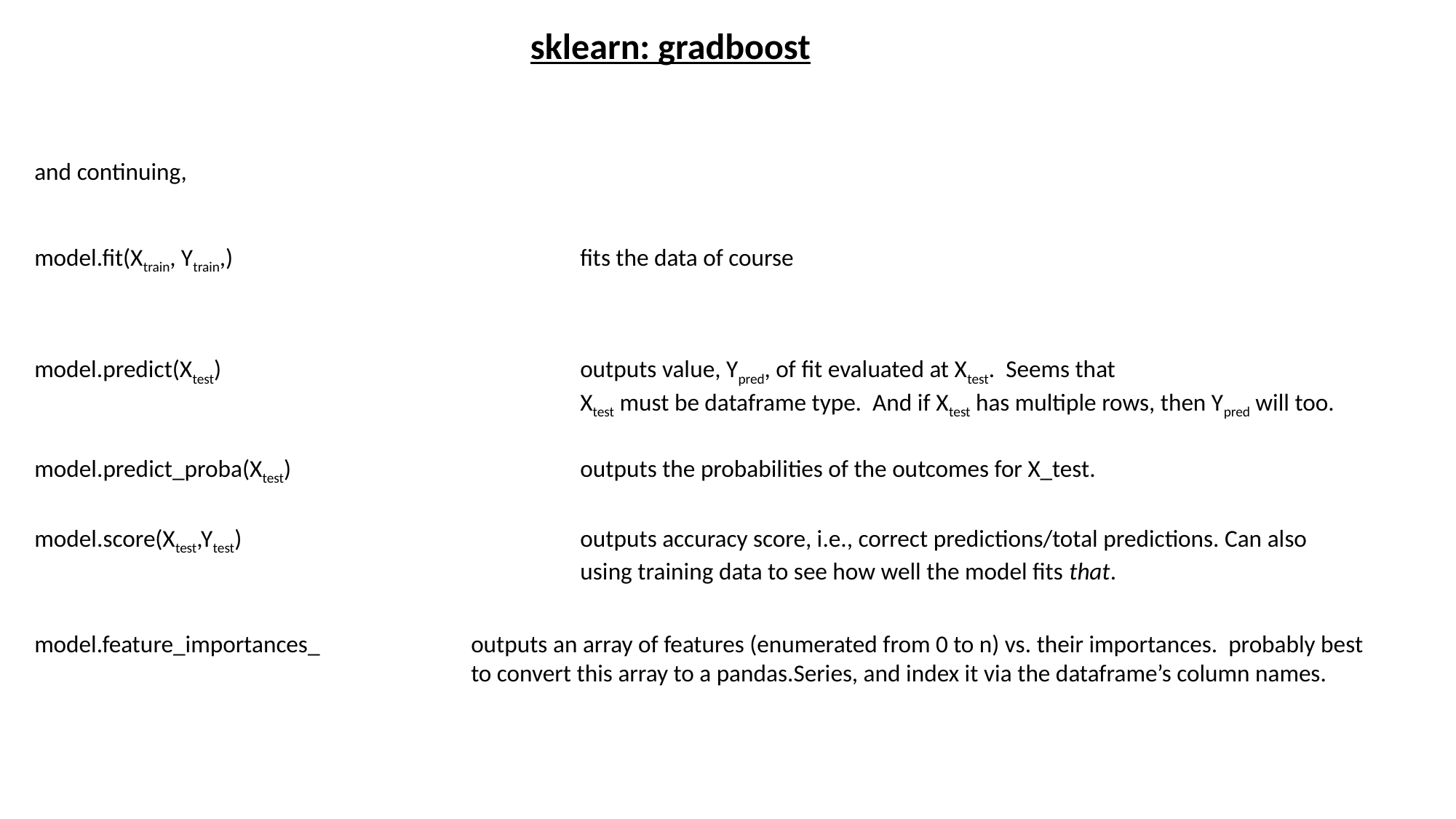

sklearn: gradboost
and continuing,
model.fit(Xtrain, Ytrain,)				fits the data of course
model.predict(Xtest)				outputs value, Ypred, of fit evaluated at Xtest.  Seems that
					Xtest must be dataframe type.  And if Xtest has multiple rows, then Ypred will too.
model.predict_proba(Xtest)			outputs the probabilities of the outcomes for X_test.
model.score(Xtest,Ytest)				outputs accuracy score, i.e., correct predictions/total predictions. Can also
					using training data to see how well the model fits that.
model.feature_importances_		outputs an array of features (enumerated from 0 to n) vs. their importances.  probably best
				to convert this array to a pandas.Series, and index it via the dataframe’s column names.